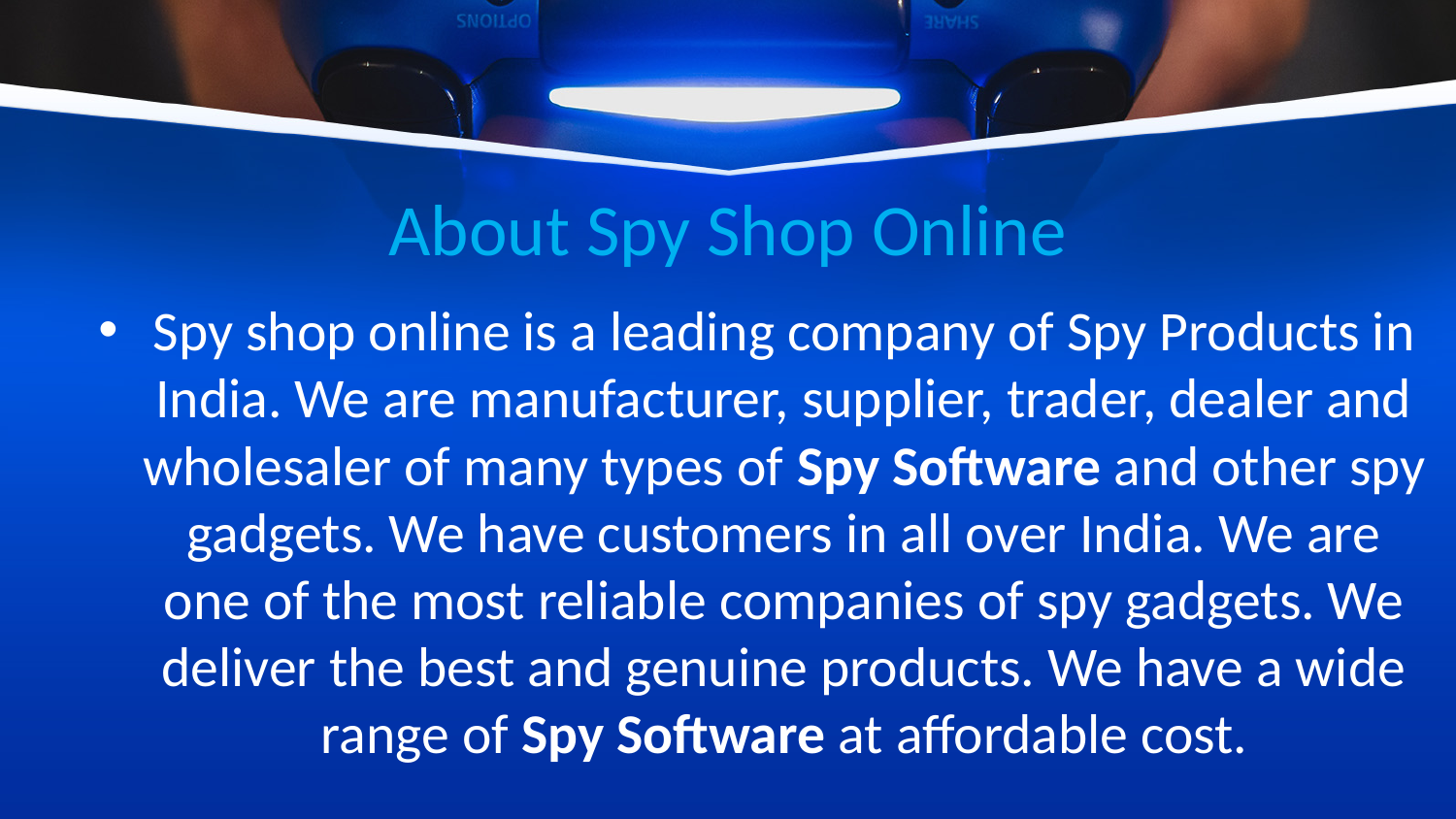

# About Spy Shop Online
Spy shop online is a leading company of Spy Products in India. We are manufacturer, supplier, trader, dealer and wholesaler of many types of Spy Software and other spy gadgets. We have customers in all over India. We are one of the most reliable companies of spy gadgets. We deliver the best and genuine products. We have a wide range of Spy Software at affordable cost.